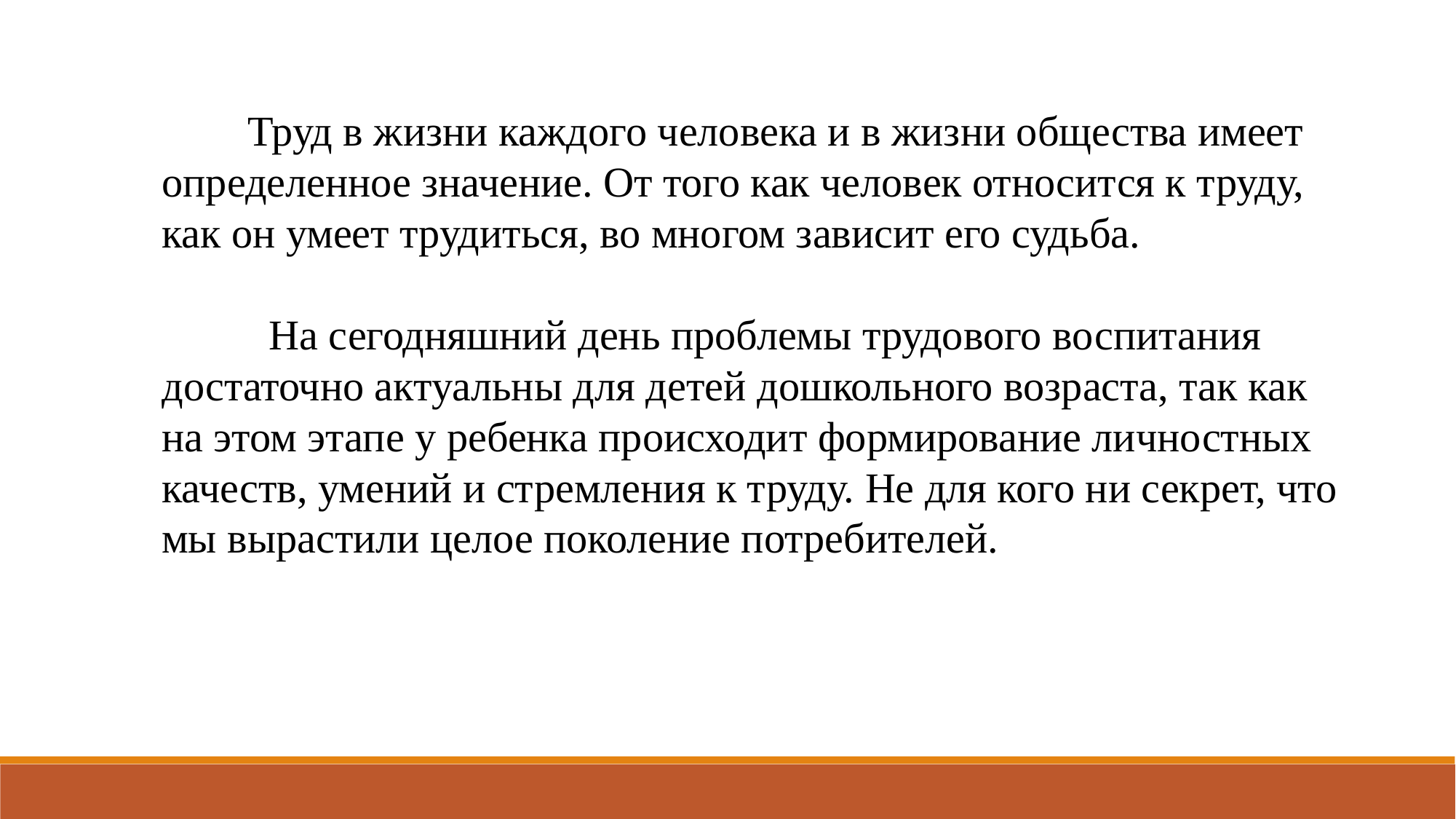

Труд в жизни каждого человека и в жизни общества имеет определенное значение. От того как человек относится к труду, как он умеет трудиться, во многом зависит его судьба.

  На сегодняшний день проблемы трудового воспитания достаточно актуальны для детей дошкольного возраста, так как на этом этапе у ребенка происходит формирование личностных качеств, умений и стремления к труду. Не для кого ни секрет, что мы вырастили целое поколение потребителей.